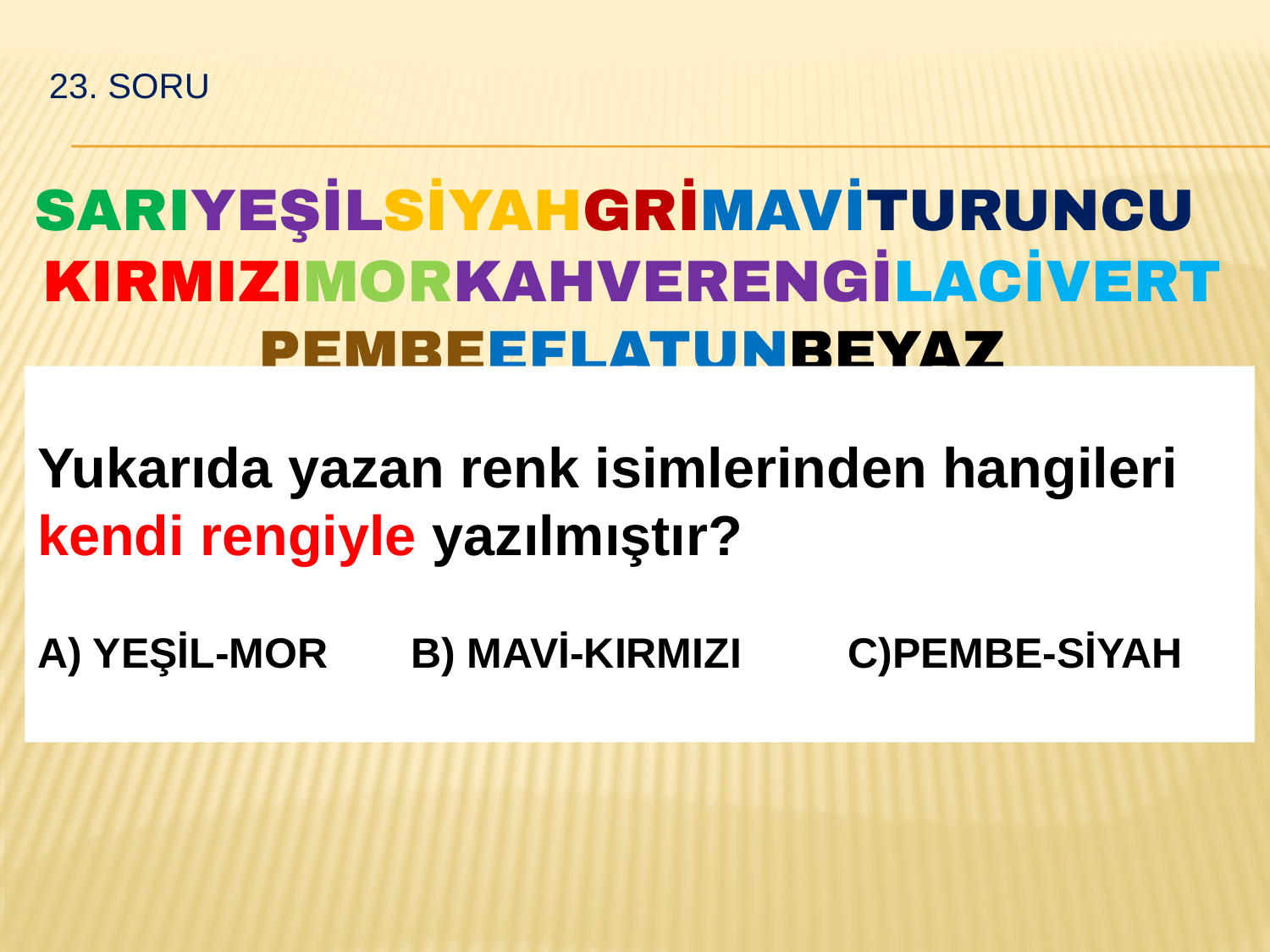

# 23. SORU
 SARIYEŞİLSİYAHGRİMAVİTURUNCU   KIRMIZIMORKAHVERENGİLACİVERT PEMBEEFLATUNBEYAZ

Yukarıda yazan renk isimlerinden hangileri kendi rengiyle yazılmıştır?

A) YEŞİL-MOR       B) MAVİ-KIRMIZI         C)PEMBE-SİYAH